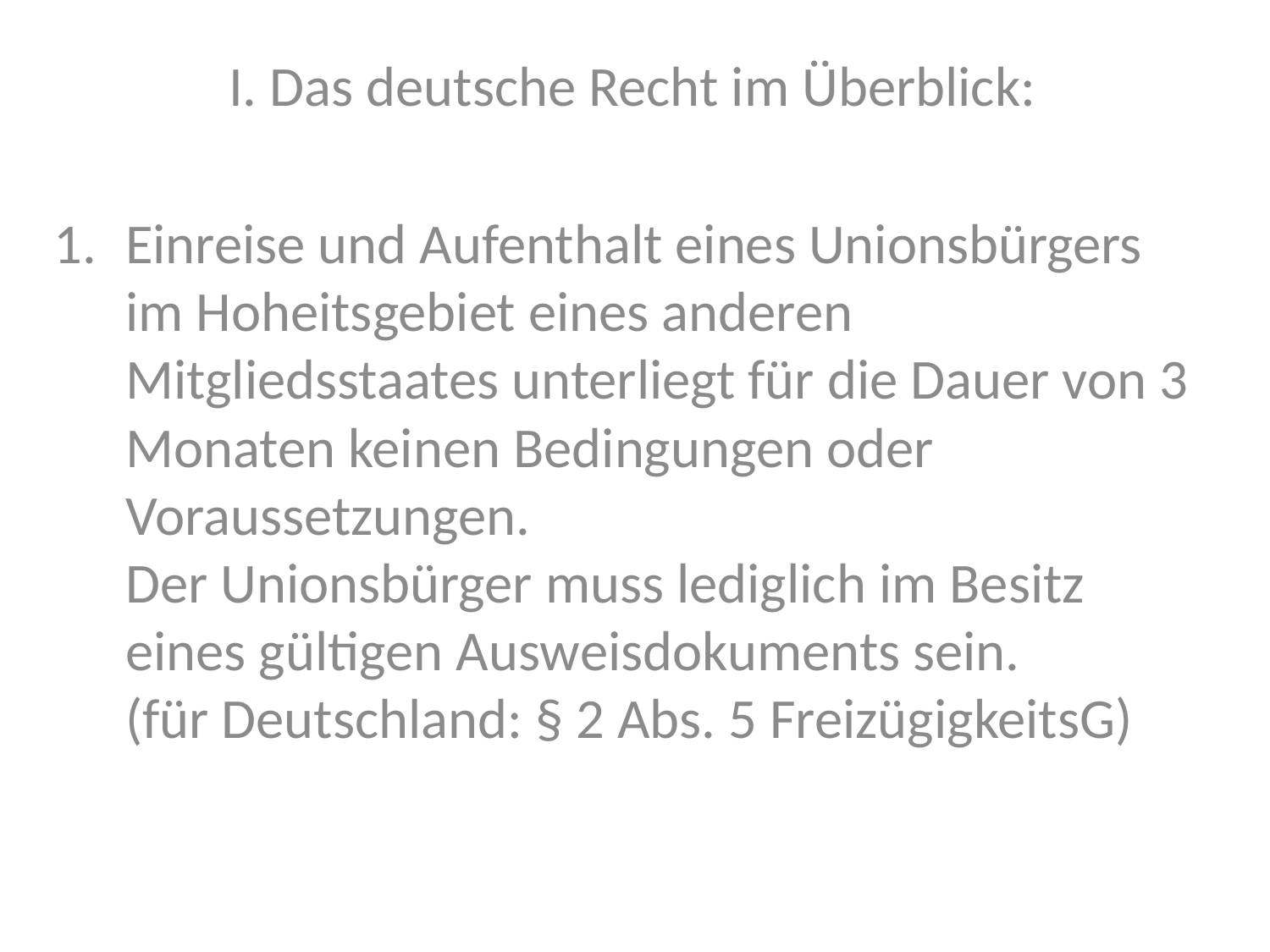

I. Das deutsche Recht im Überblick:

Einreise und Aufenthalt eines Unionsbürgers im Hoheitsgebiet eines anderen Mitgliedsstaates unterliegt für die Dauer von 3 Monaten keinen Bedingungen oder Voraussetzungen.
Der Unionsbürger muss lediglich im Besitz eines gültigen Ausweisdokuments sein.
(für Deutschland: § 2 Abs. 5 FreizügigkeitsG)